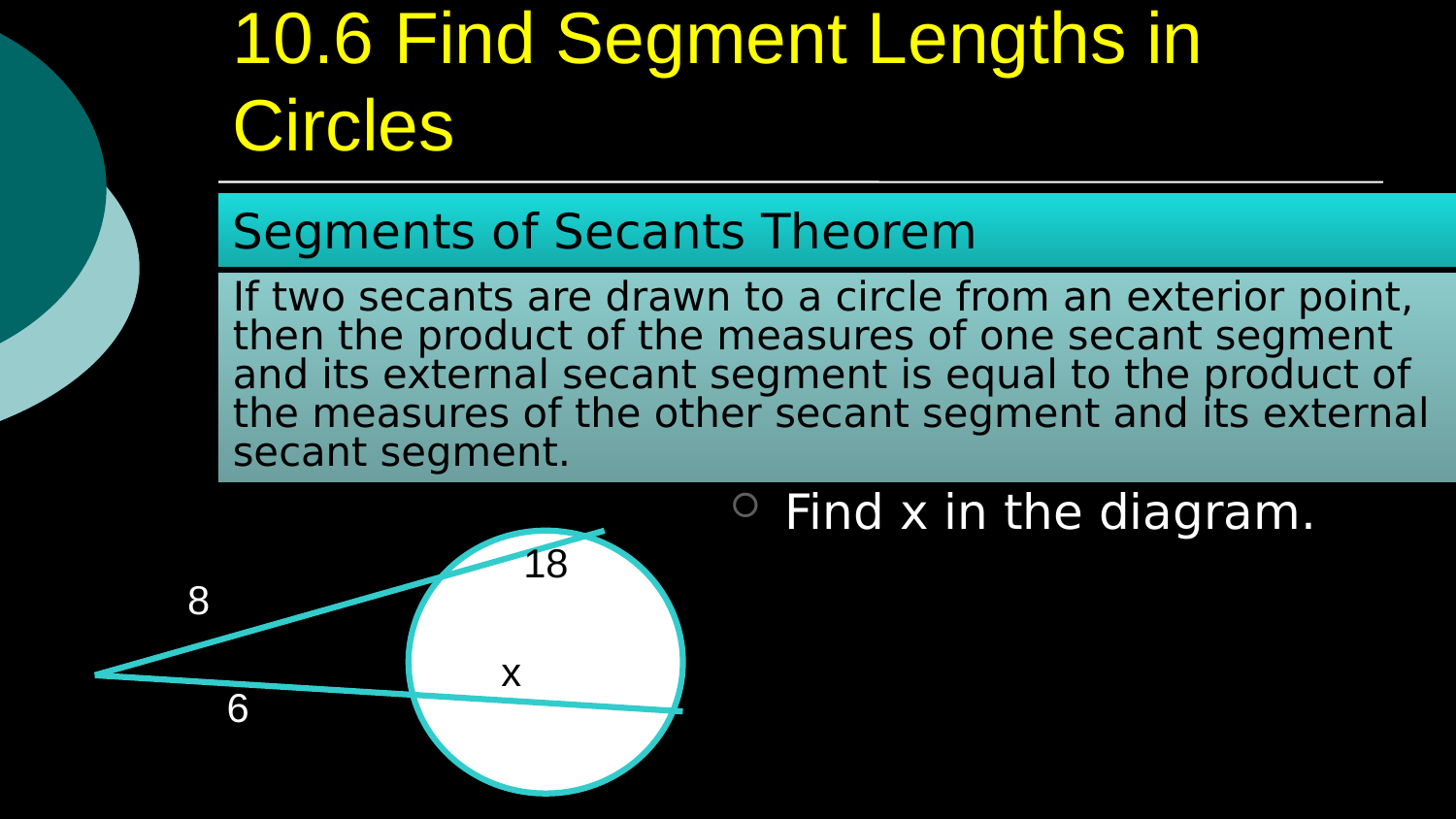

# 10.6 Find Segment Lengths in Circles
Segments of Secants Theorem
If two secants are drawn to a circle from an exterior point, then the product of the measures of one secant segment and its external secant segment is equal to the product of the measures of the other secant segment and its external secant segment.
Find x in the diagram.

  18
8
x

6